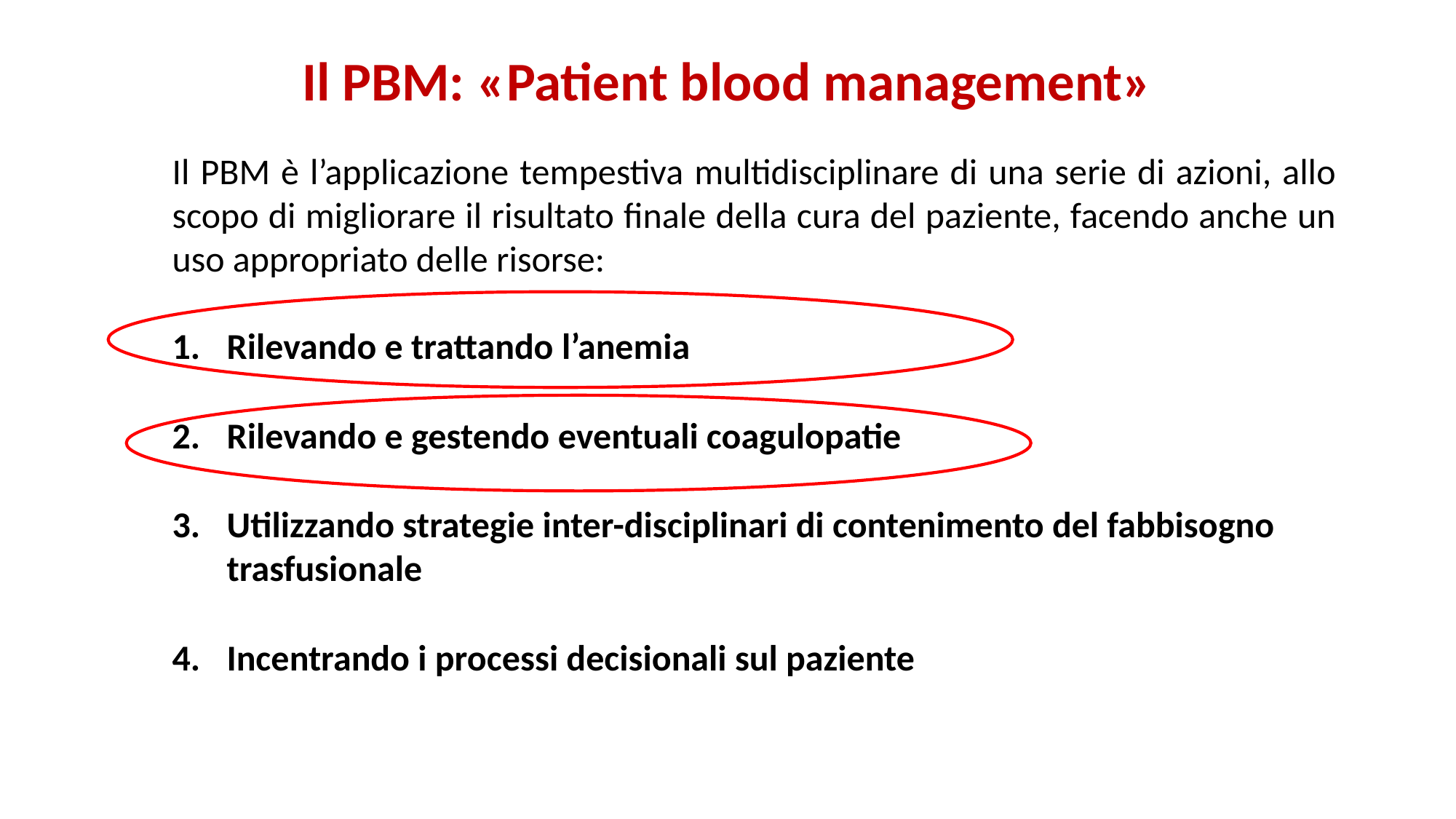

# Il PBM: «Patient blood management»
Il PBM è l’applicazione tempestiva multidisciplinare di una serie di azioni, allo scopo di migliorare il risultato finale della cura del paziente, facendo anche un uso appropriato delle risorse:

Rilevando e trattando l’anemia
Rilevando e gestendo eventuali coagulopatie
Utilizzando strategie inter-disciplinari di contenimento del fabbisogno    trasfusionale
Incentrando i processi decisionali sul paziente